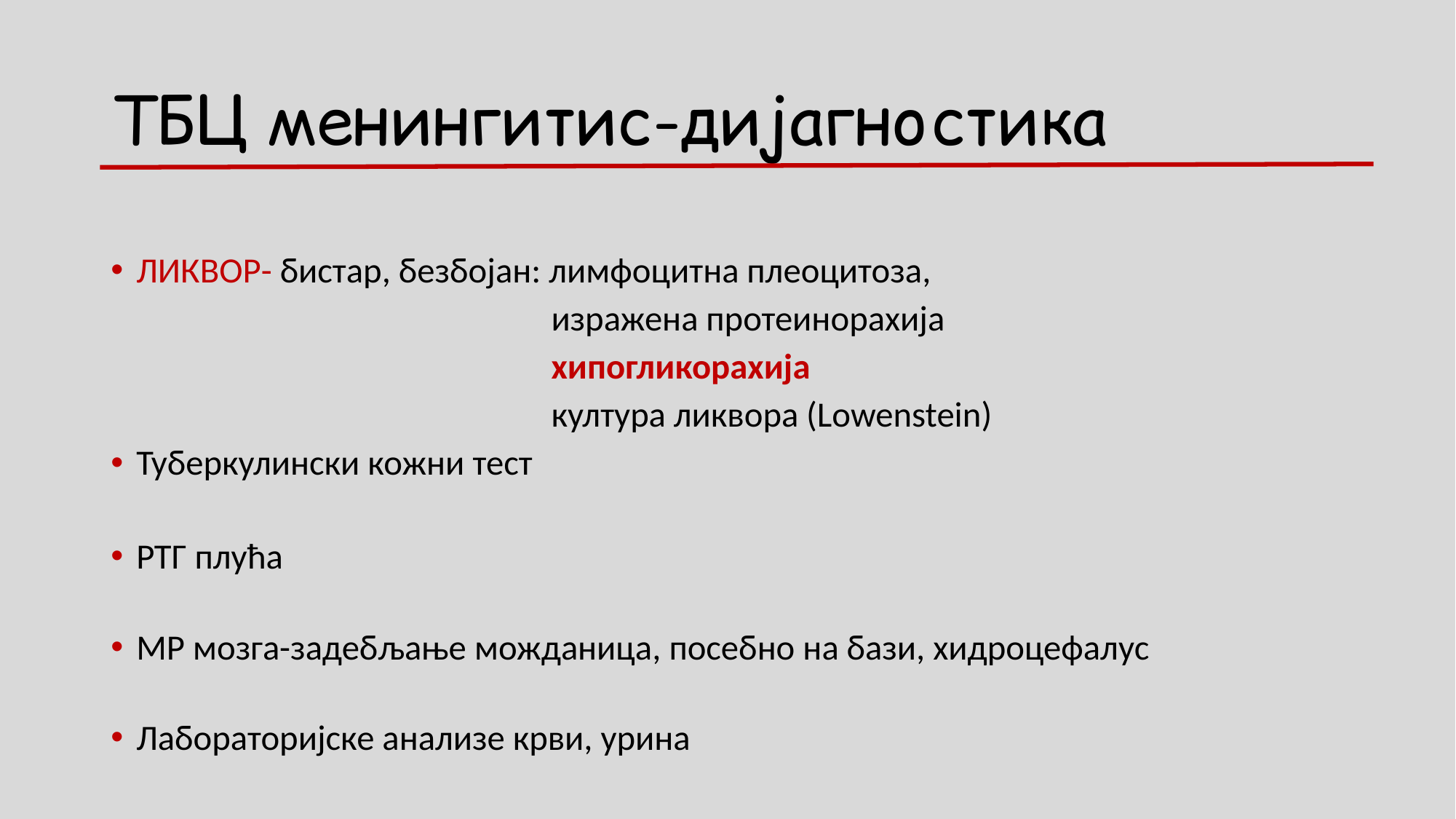

# ТБЦ менингитис-дијагностика
ЛИКВОР- бистар, безбојан: лимфоцитна плеоцитоза,
                                                       изражена протеинорахија
                                                       хипогликорахија
                                                       култура ликвора (Lowenstein)
Туберкулински кожни тест

РТГ плућа

МР мозга-задебљање можданица, посебно на бази, хидроцефалус

Лабораторијске анализе крви, урина